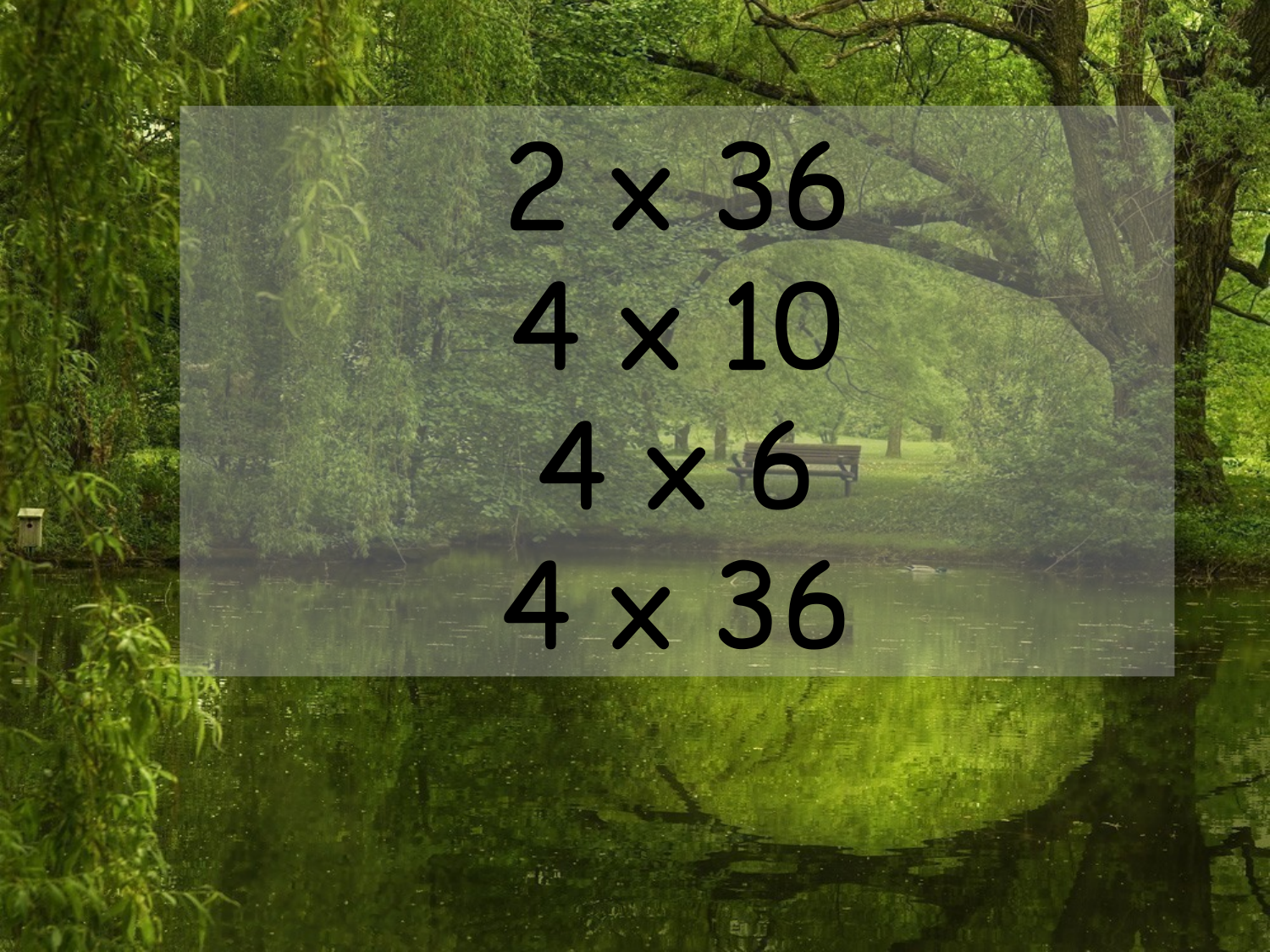

2 x 36
4 x 10
4 x 6
4 x 36